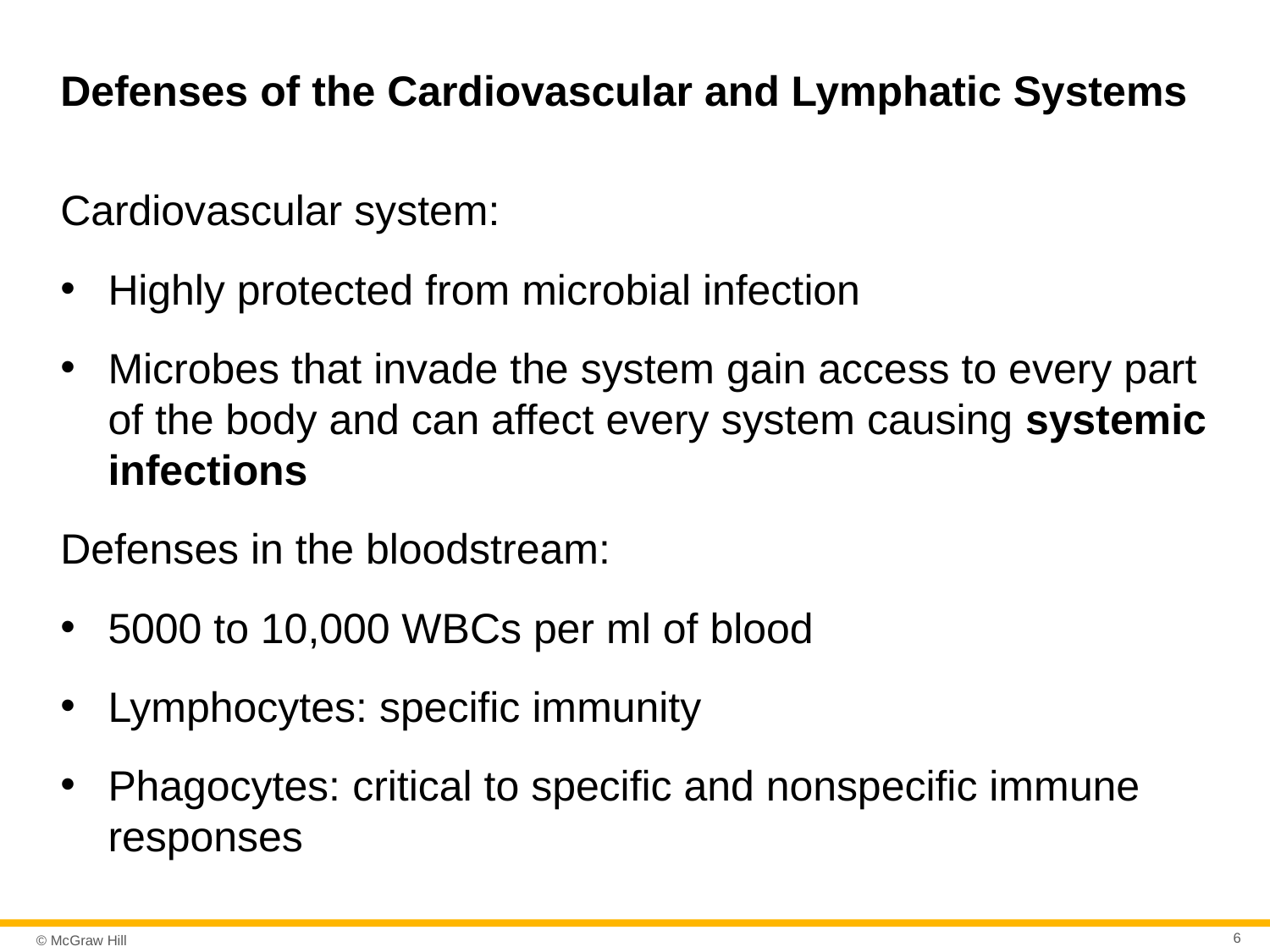

# Defenses of the Cardiovascular and Lymphatic Systems
Cardiovascular system:
Highly protected from microbial infection
Microbes that invade the system gain access to every part of the body and can affect every system causing systemic infections
Defenses in the bloodstream:
5000 to 10,000 WBCs per ml of blood
Lymphocytes: specific immunity
Phagocytes: critical to specific and nonspecific immune responses